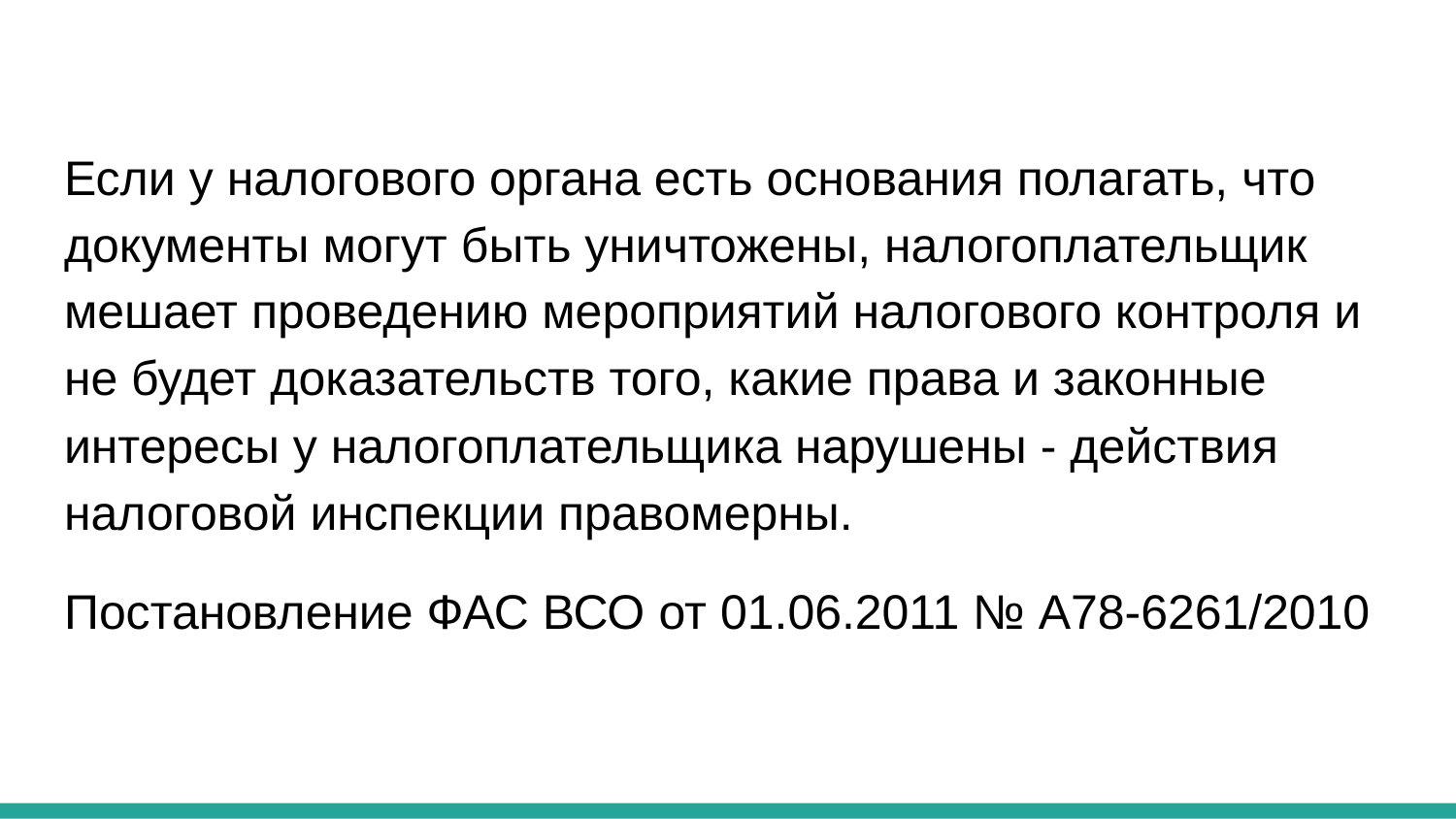

Если у налогового органа есть основания полагать, что документы могут быть уничтожены, налогоплательщик мешает проведению мероприятий налогового контроля и не будет доказательств того, какие права и законные интересы у налогоплательщика нарушены - действия налоговой инспекции правомерны.
Постановление ФАС ВСО от 01.06.2011 № А78-6261/2010